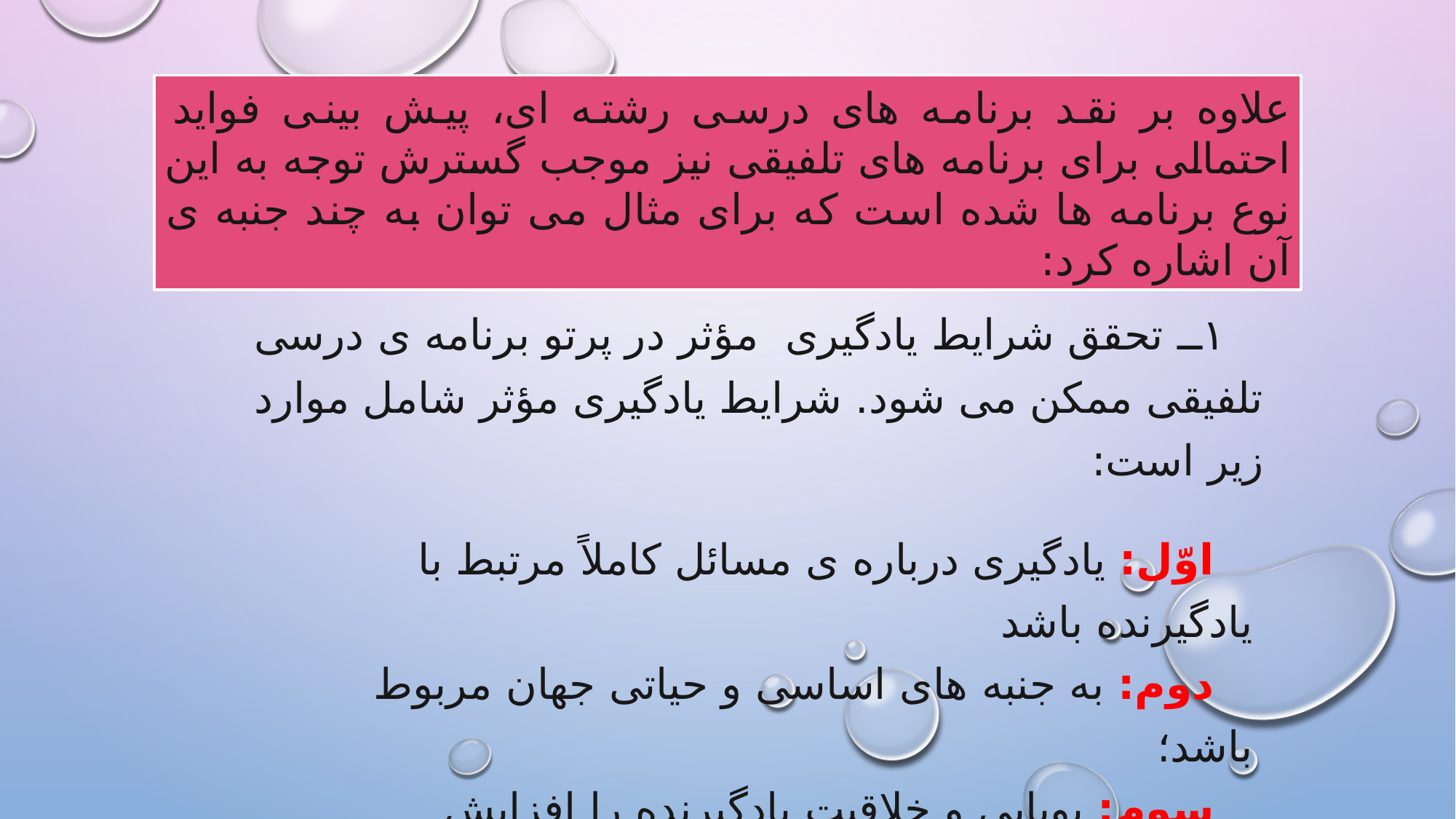

علاوه بر نقد برنامه های درسی رشته ای، پيش بينی فوايد احتمالی برای برنامه های تلفيقی نيز موجب گسترش توجه به اين نوع برنامه ها شده است که برای مثال می توان به چند جنبه ی آن اشاره کرد:
١ــ تحقق شرايط يادگيری  مؤثر در پرتو برنامه ی درسی تلفيقی ممکن می شود. شرايط يادگيری مؤثر شامل موارد زير است:

اوّل: يادگيری درباره ی مسائل کاملاً مرتبط با يادگيرنده باشد
دوم: به جنبه های اساسی و حياتی جهان مربوط باشد؛
سوم: پويايی و خلاقيت يادگيرنده را افزايش دهد.